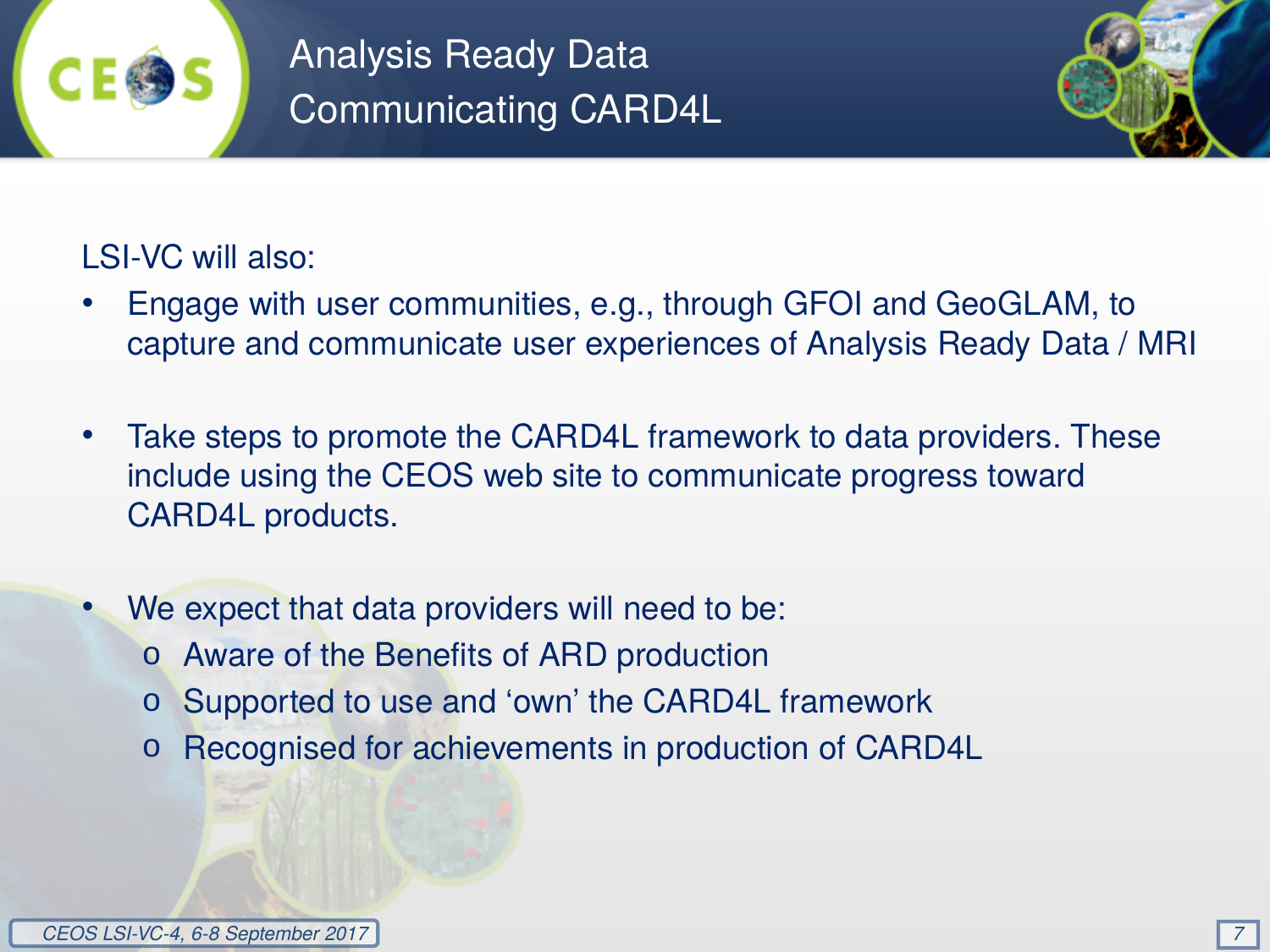

Analysis Ready Data
Communicating CARD4L
LSI-VC will also:
Engage with user communities, e.g., through GFOI and GeoGLAM, to capture and communicate user experiences of Analysis Ready Data / MRI

Take steps to promote the CARD4L framework to data providers. These include using the CEOS web site to communicate progress toward CARD4L products.

We expect that data providers will need to be:
Aware of the Benefits of ARD production
Supported to use and ‘own’ the CARD4L framework
Recognised for achievements in production of CARD4L

7